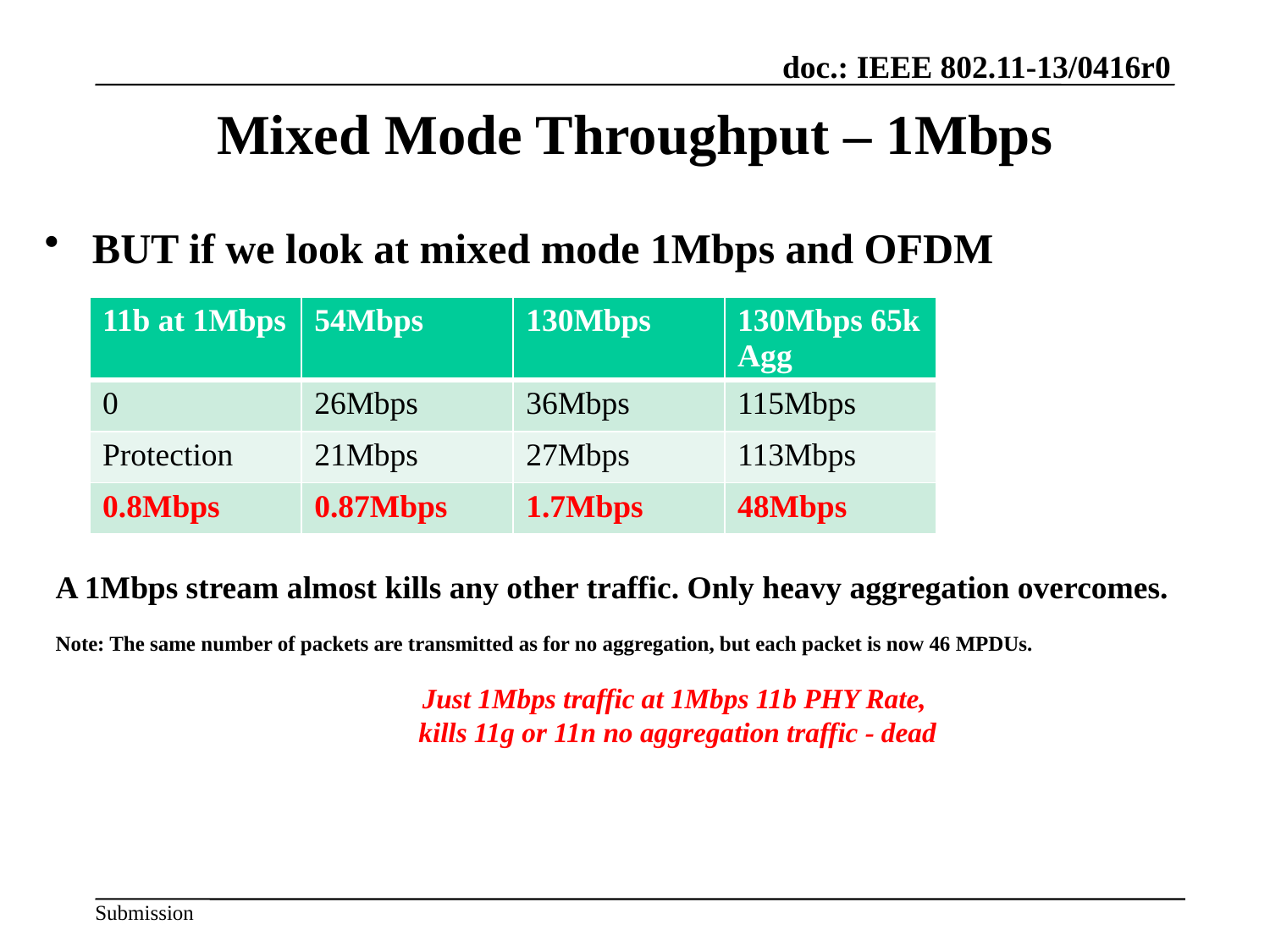

# Mixed Mode Throughput – 1Mbps
BUT if we look at mixed mode 1Mbps and OFDM

| 11b at 1Mbps | 54Mbps | 130Mbps | 130Mbps 65k Agg |
| --- | --- | --- | --- |
| 0 | 26Mbps | 36Mbps | 115Mbps |
| Protection | 21Mbps | 27Mbps | 113Mbps |
| 0.8Mbps | 0.87Mbps | 1.7Mbps | 48Mbps |
A 1Mbps stream almost kills any other traffic. Only heavy aggregation overcomes.

Note: The same number of packets are transmitted as for no aggregation, but each packet is now 46 MPDUs.

Just 1Mbps traffic at 1Mbps 11b PHY Rate,
kills 11g or 11n no aggregation traffic - dead